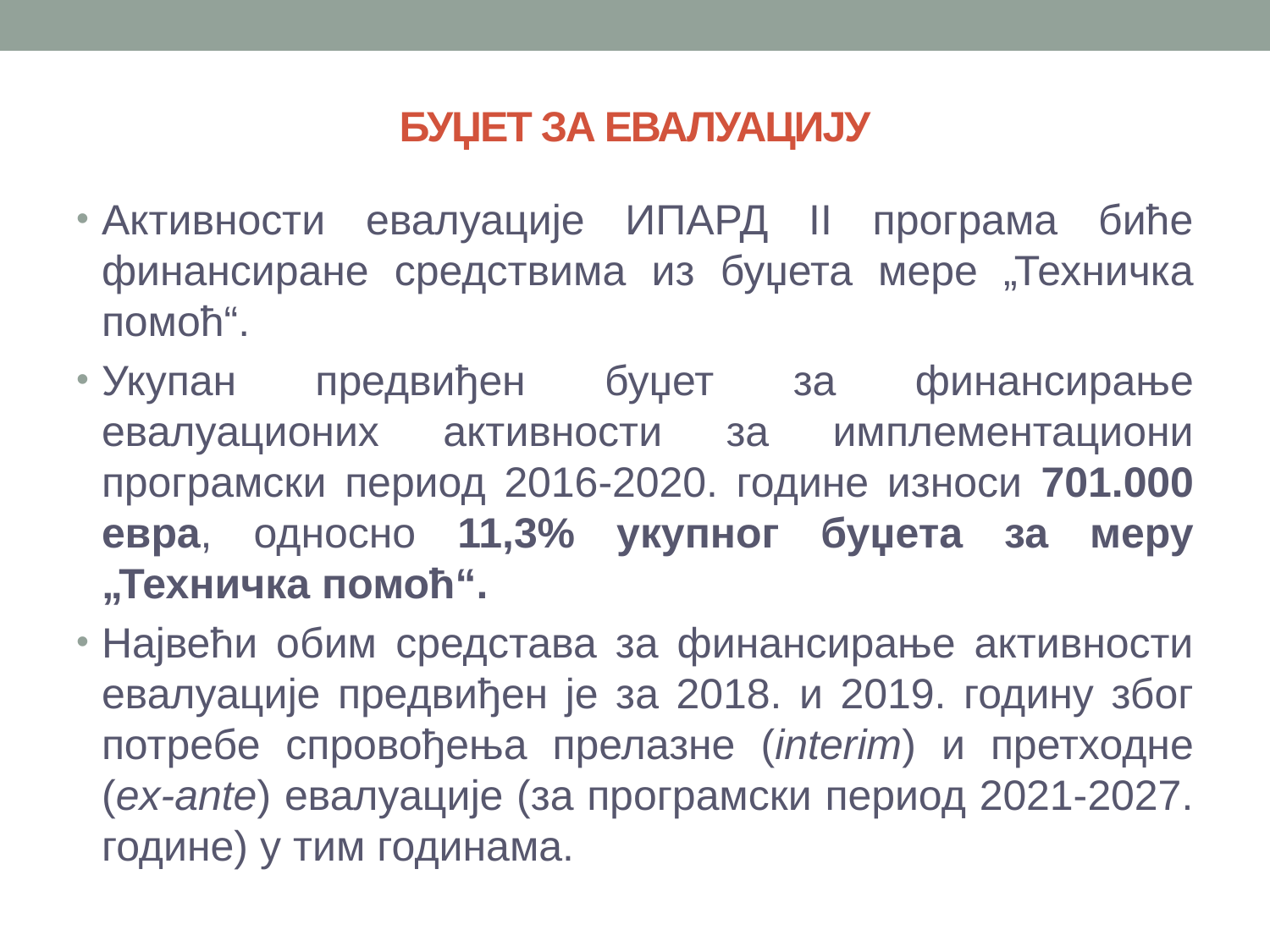

# БУЏЕТ ЗА ЕВАЛУАЦИЈУ
Активности евалуације ИПАРД II програма биће финансиране средствима из буџета мере „Техничка помоћ“.
Укупан предвиђен буџет за финансирање евалуационих активности за имплементациони програмски период 2016-2020. године износи 701.000 евра, односно 11,3% укупног буџета за меру „Техничка помоћ“.
Највећи обим средстава за финансирање активности евалуације предвиђен је за 2018. и 2019. годину због потребе спровођења прелазне (interim) и претходне (ex-ante) евалуације (за програмски период 2021-2027. године) у тим годинама.